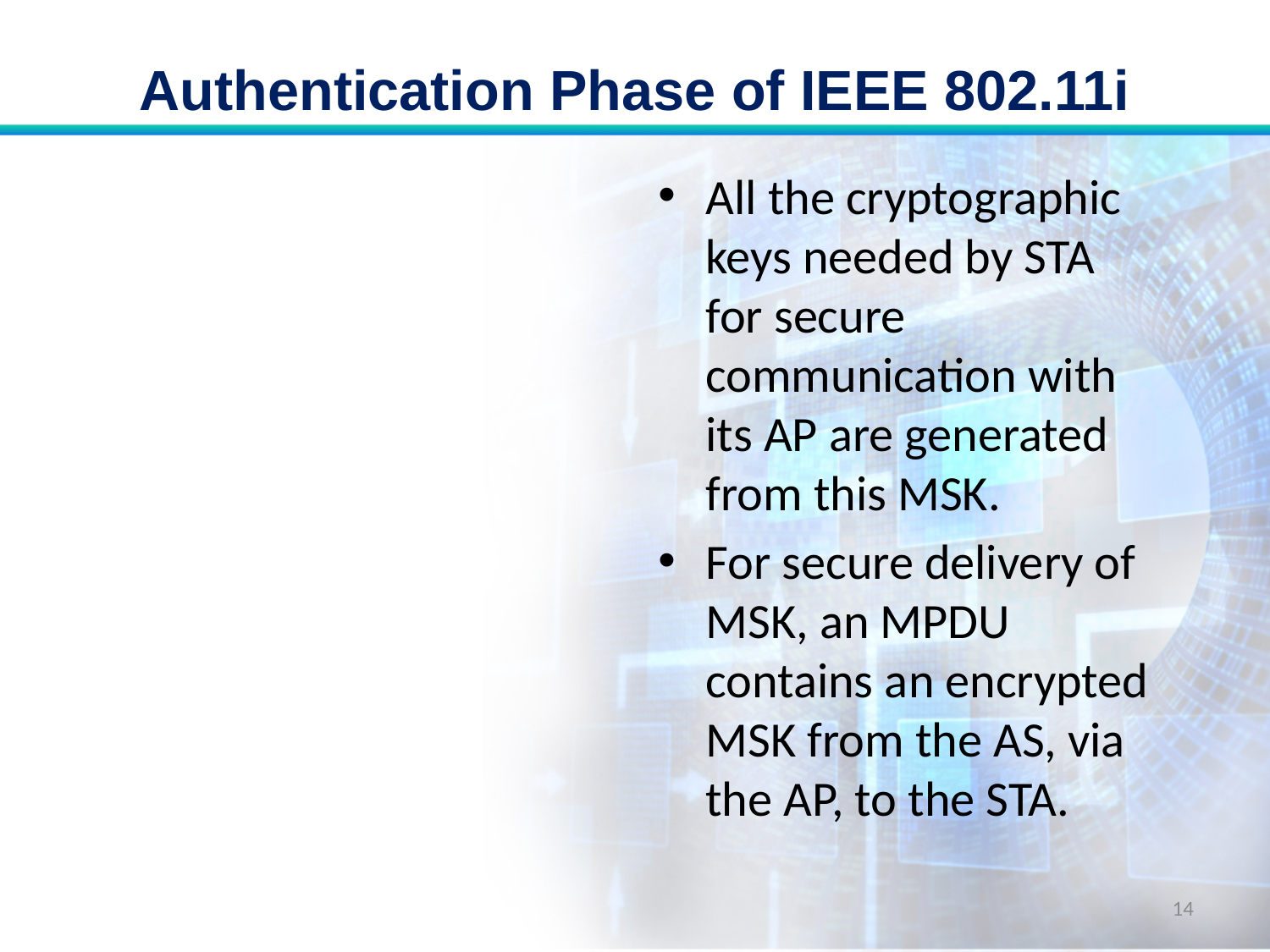

# Authentication Phase of IEEE 802.11i
All the cryptographic keys needed by STA for secure communication with its AP are generated from this MSK.
For secure delivery of  MSK, an MPDU contains an encrypted MSK from the AS, via the AP, to the STA.
14